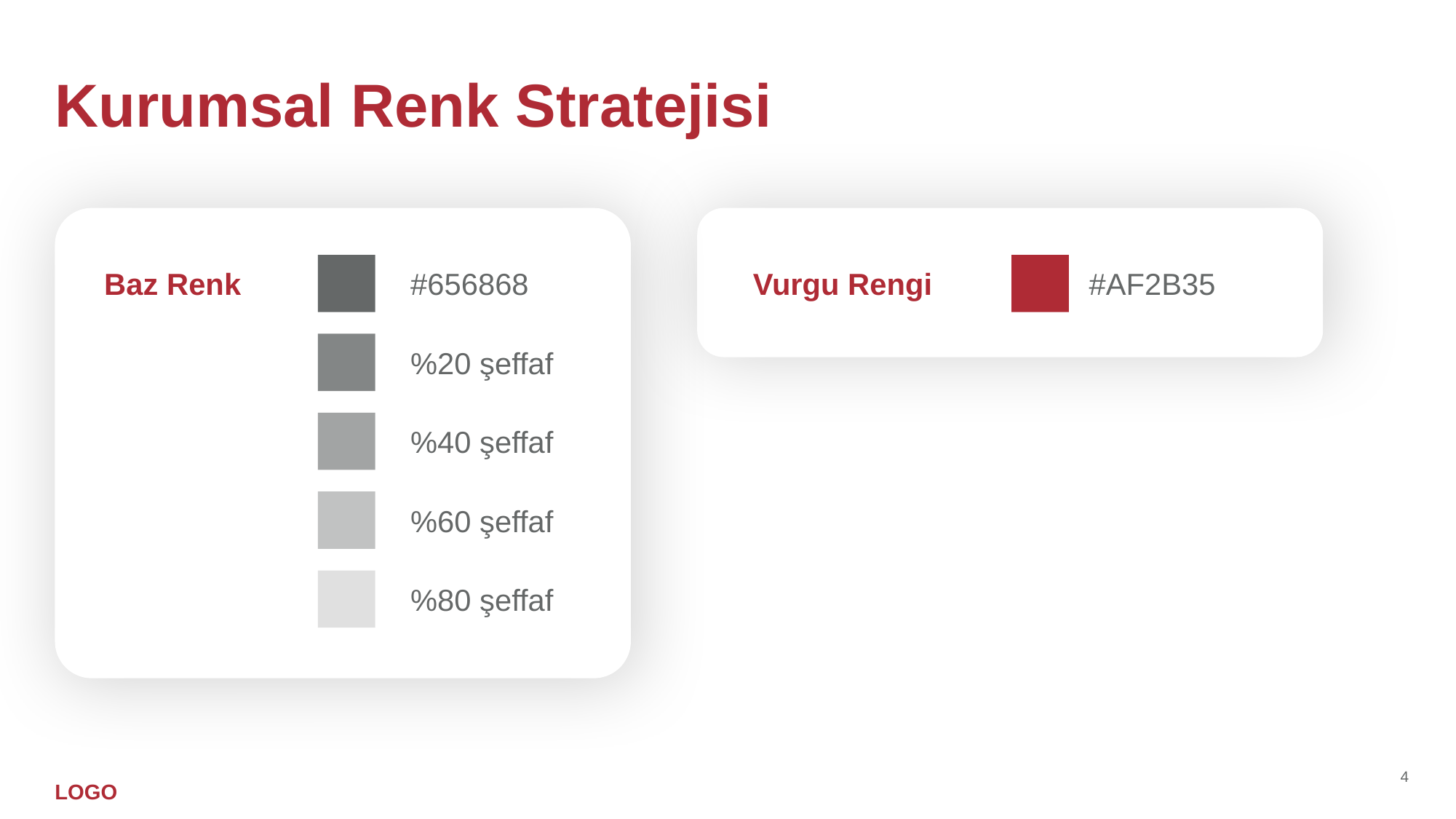

Kurumsal Renk Stratejisi

Vurgu Rengi
#AF2B35
Baz Renk
#656868

%20 şeffaf

%40 şeffaf

%60 şeffaf

%80 şeffaf
4